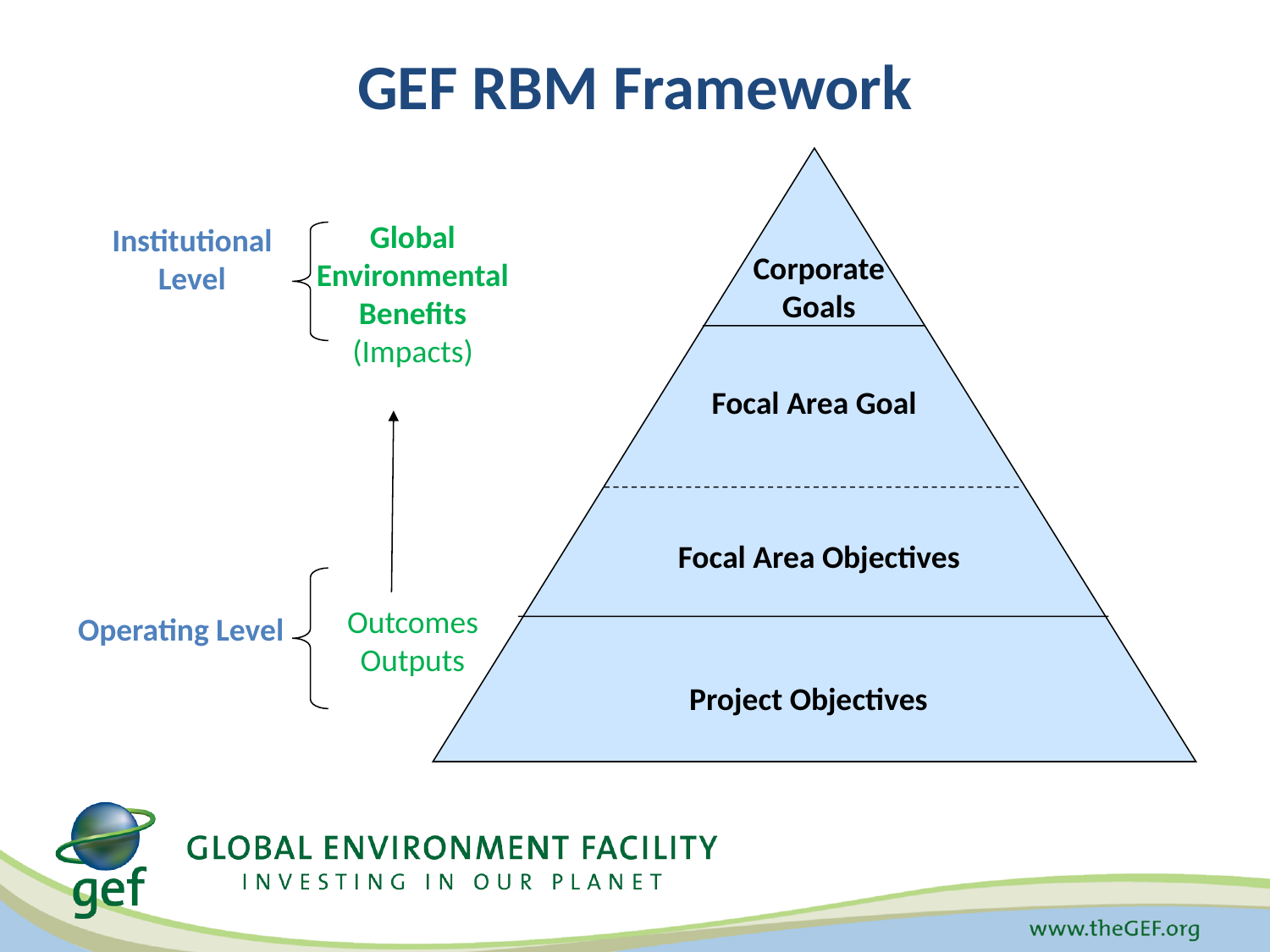

# GEF RBM Framework

Global Environmental Benefits
(Impacts)

Outcomes
Outputs

Corporate
Goals

Focal Area Goal

Focal Area Objectives

Project Objectives

Institutional Level

Operating Level